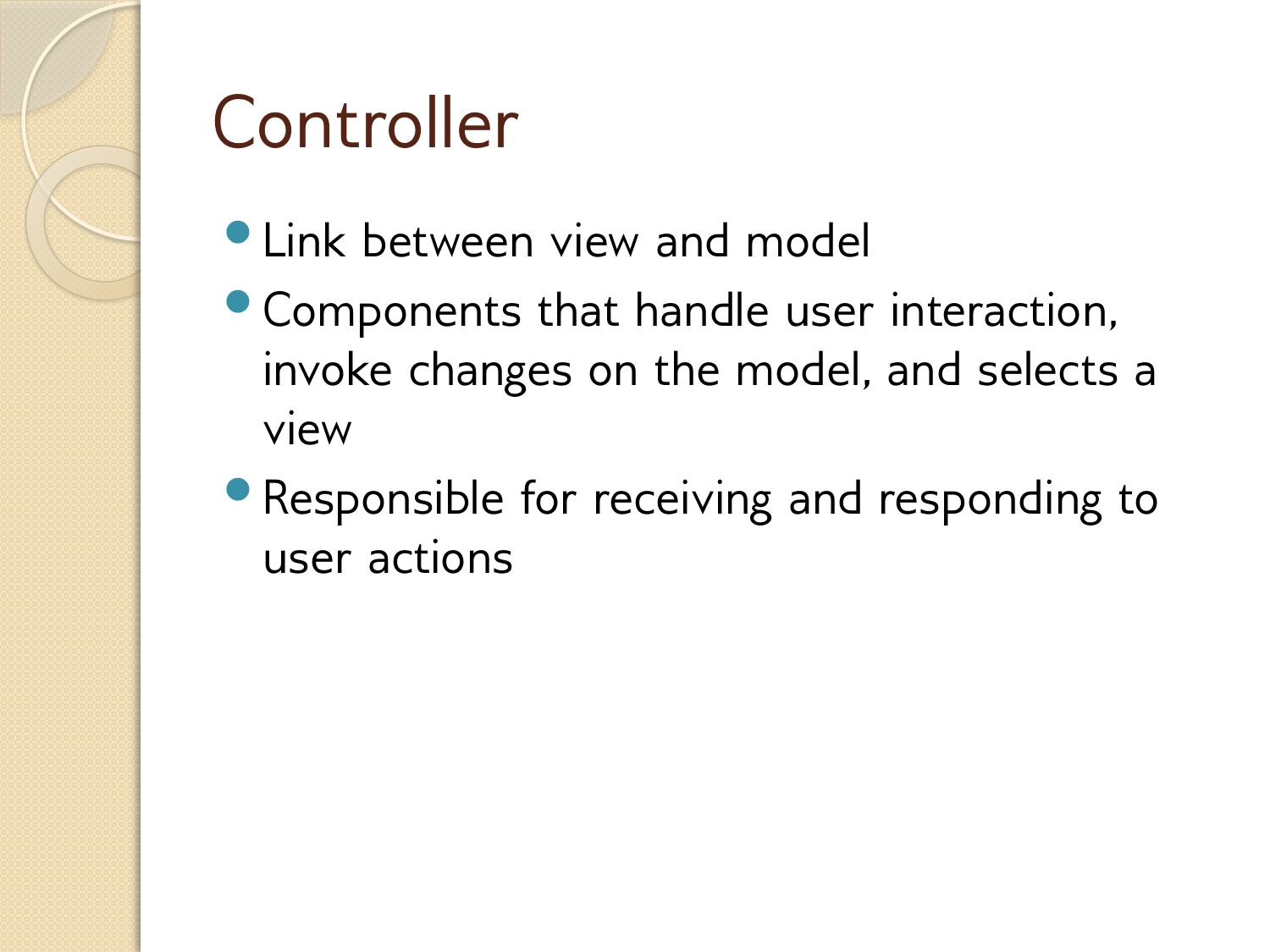

# Controller
Link between view and model
Components that handle user interaction, invoke changes on the model, and selects a view
Responsible for receiving and responding to user actions